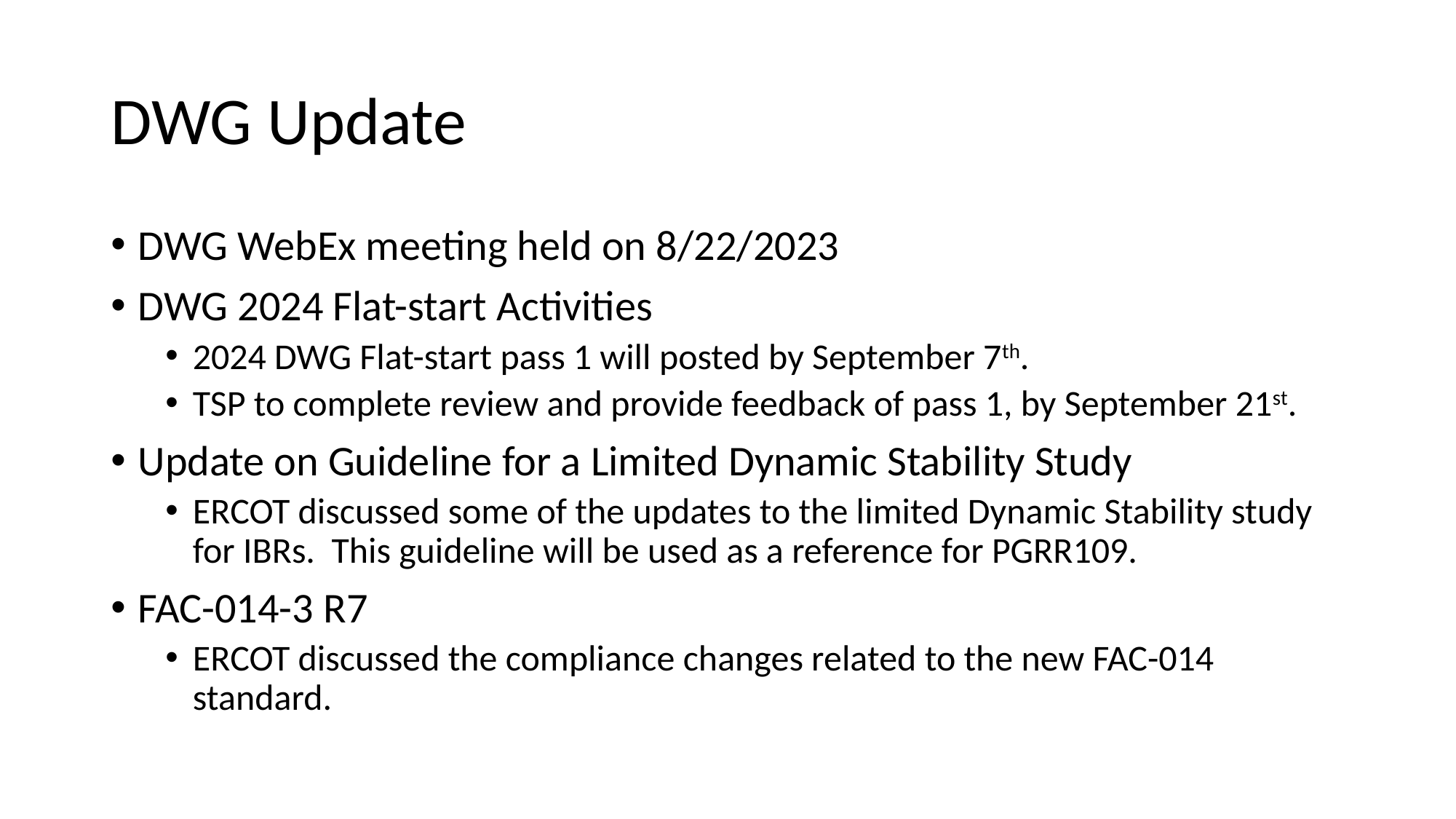

# DWG Update
DWG WebEx meeting held on 8/22/2023
DWG 2024 Flat-start Activities
2024 DWG Flat-start pass 1 will posted by September 7th.
TSP to complete review and provide feedback of pass 1, by September 21st.
Update on Guideline for a Limited Dynamic Stability Study
ERCOT discussed some of the updates to the limited Dynamic Stability study for IBRs.  This guideline will be used as a reference for PGRR109.
FAC-014-3 R7
ERCOT discussed the compliance changes related to the new FAC-014 standard.